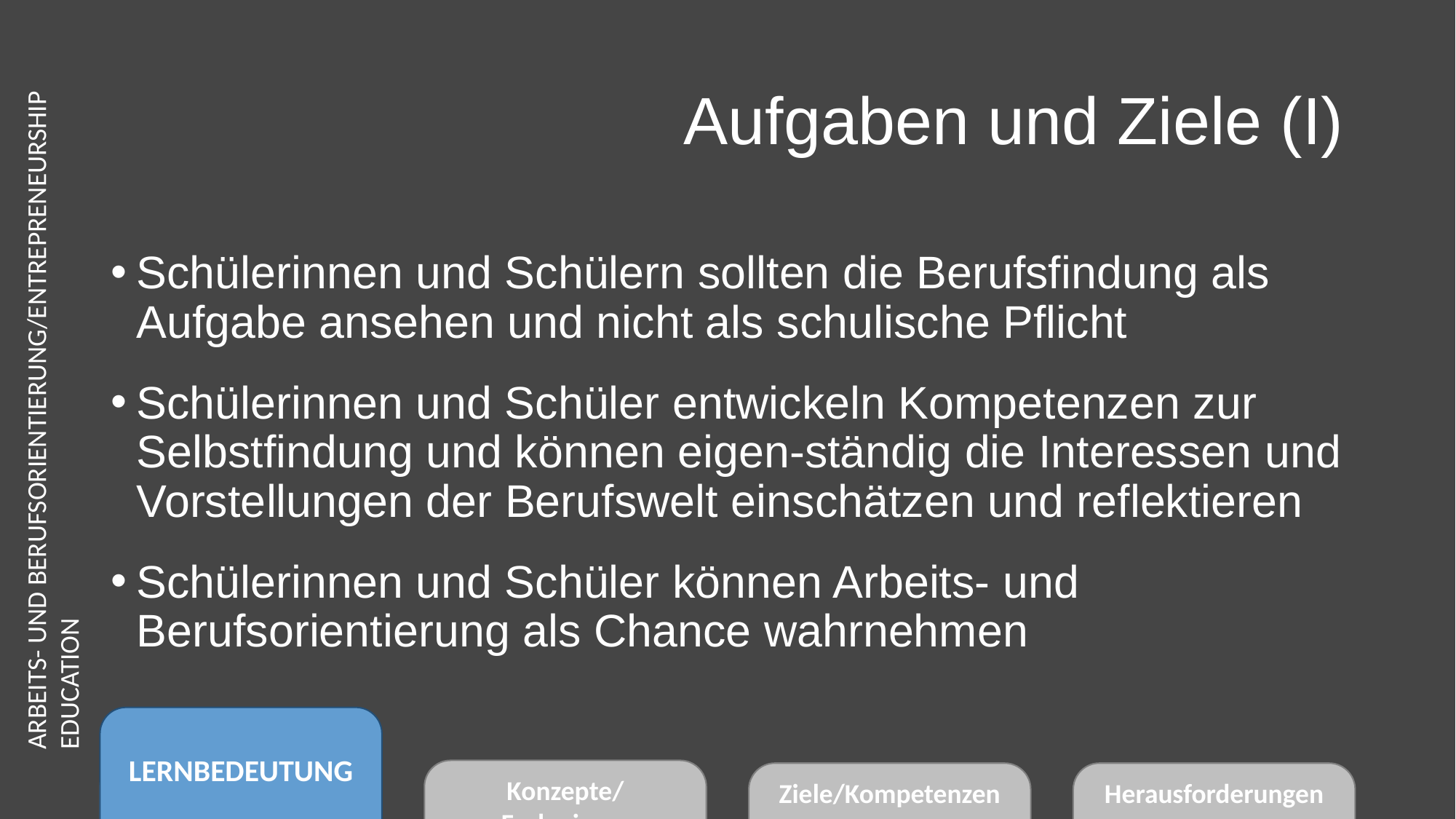

# Aufgaben und Ziele (I)
Schülerinnen und Schülern sollten die Berufsfindung als Aufgabe ansehen und nicht als schulische Pflicht
Schülerinnen und Schüler entwickeln Kompetenzen zur Selbstfindung und können eigen-ständig die Interessen und Vorstellungen der Berufswelt einschätzen und reflektieren
Schülerinnen und Schüler können Arbeits- und Berufsorientierung als Chance wahrnehmen